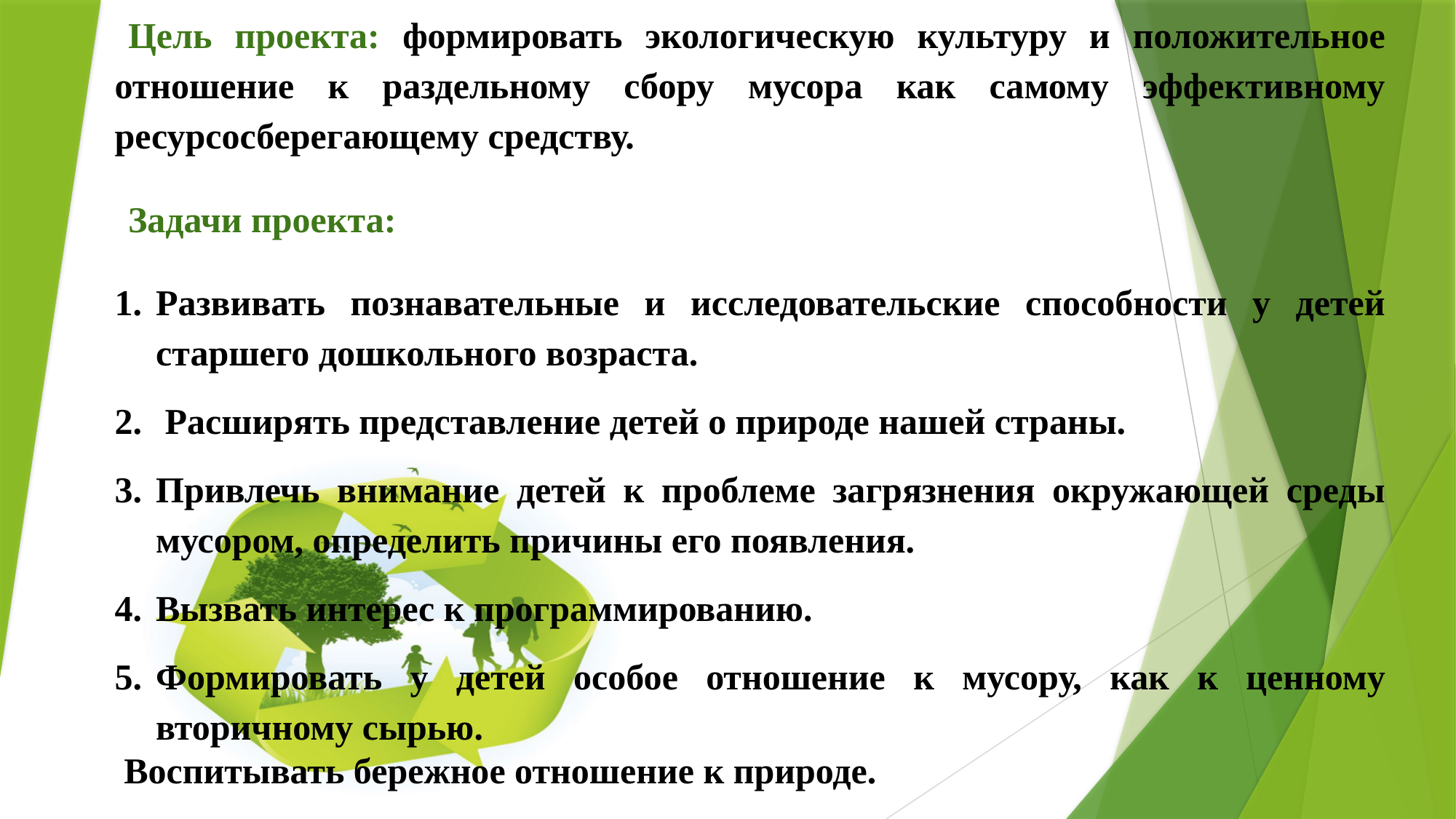

Цель проекта: формировать экологическую культуру и положительное отношение к раздельному сбору мусора как самому эффективному ресурсосберегающему средству.
Задачи проекта:
Развивать познавательные и исследовательские способности у детей старшего дошкольного возраста.
 Расширять представление детей о природе нашей страны.
Привлечь внимание детей к проблеме загрязнения окружающей среды мусором, определить причины его появления.
Вызвать интерес к программированию.
Формировать у детей особое отношение к мусору, как к ценному вторичному сырью.
 Воспитывать бережное отношение к природе.